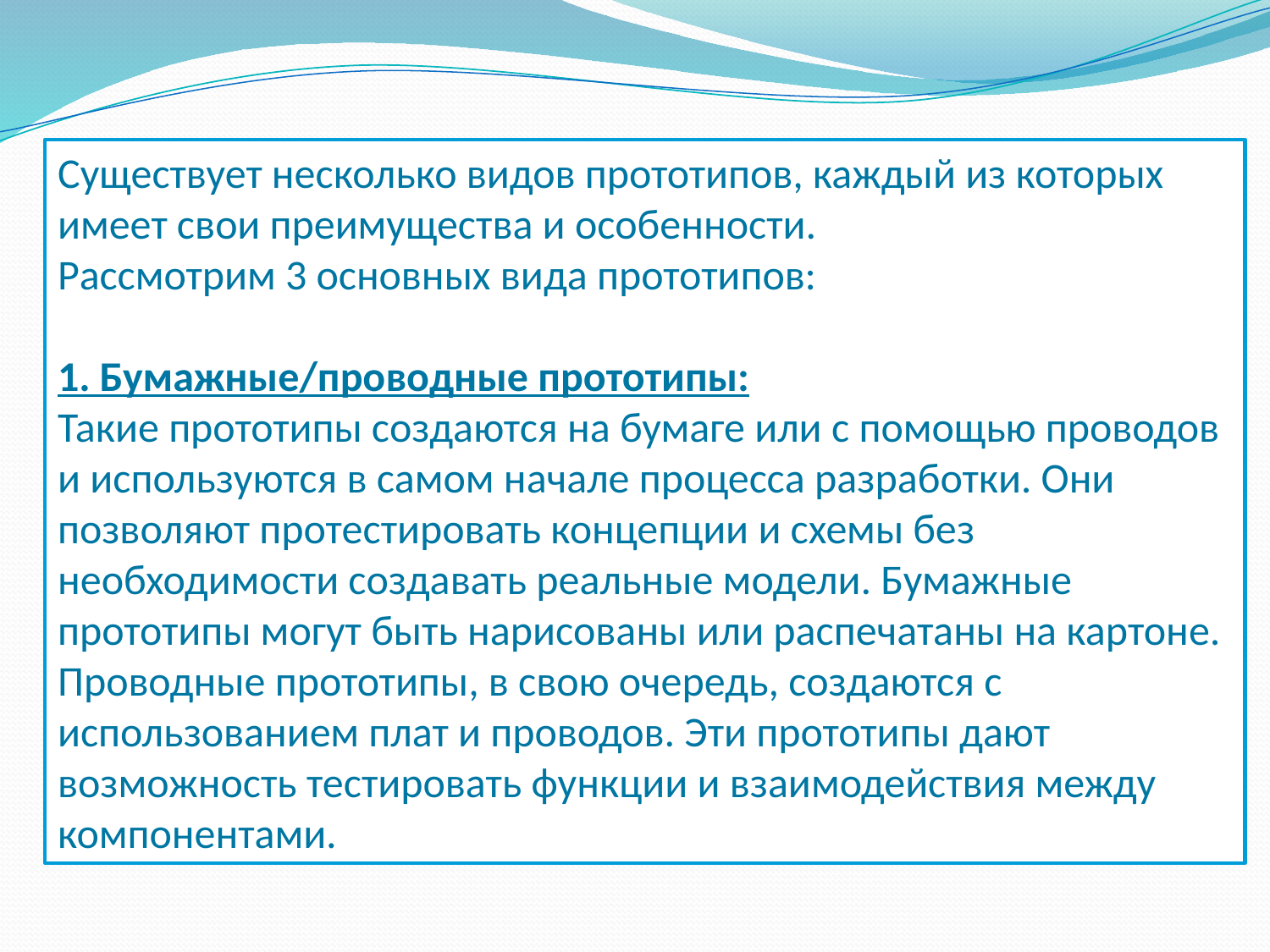

Существует несколько видов прототипов, каждый из которых имеет свои преимущества и особенности.
Рассмотрим 3 основных вида прототипов:

1. Бумажные/проводные прототипы:
Такие прототипы создаются на бумаге или с помощью проводов и используются в самом начале процесса разработки. Они позволяют протестировать концепции и схемы без необходимости создавать реальные модели. Бумажные прототипы могут быть нарисованы или распечатаны на картоне. Проводные прототипы, в свою очередь, создаются с использованием плат и проводов. Эти прототипы дают возможность тестировать функции и взаимодействия между компонентами.